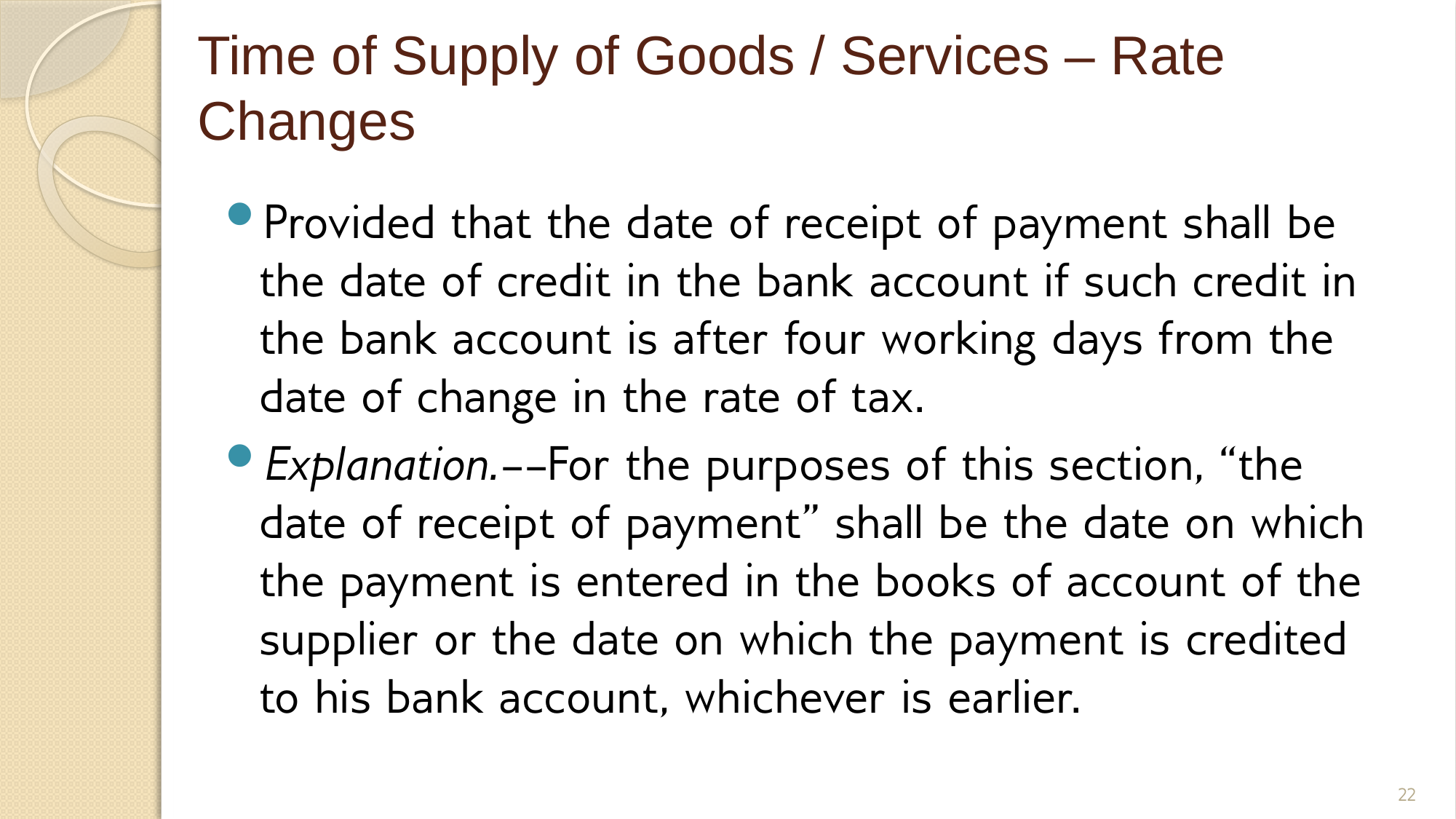

# Time of Supply of Goods / Services – Rate Changes
Provided that the date of receipt of payment shall be the date of credit in the bank account if such credit in the bank account is after four working days from the date of change in the rate of tax.
Explanation.––For the purposes of this section, “the date of receipt of payment” shall be the date on which the payment is entered in the books of account of the supplier or the date on which the payment is credited to his bank account, whichever is earlier.
22